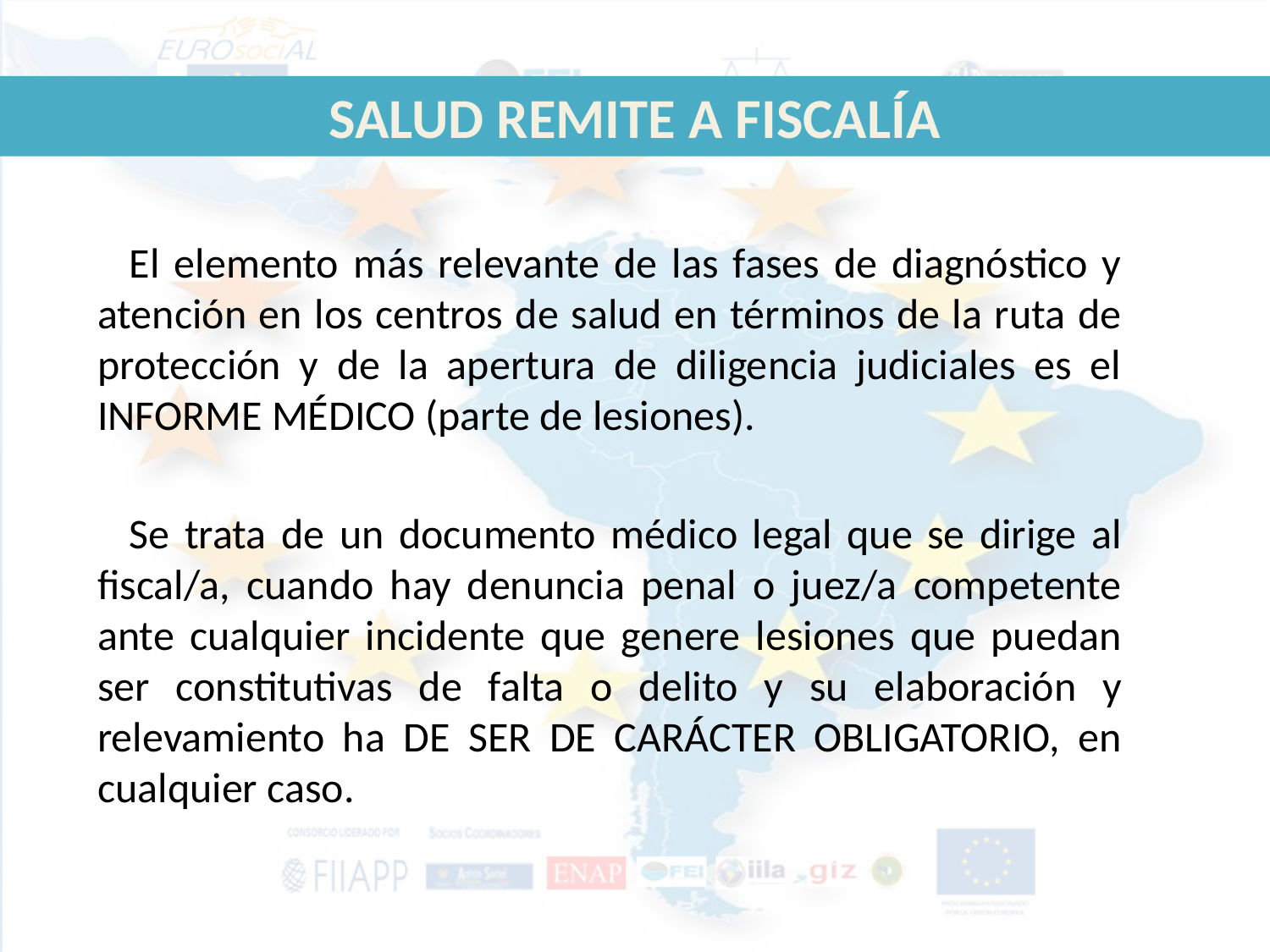

SALUD REMITE A FISCALÍA
El elemento más relevante de las fases de diagnóstico y atención en los centros de salud en términos de la ruta de protección y de la apertura de diligencia judiciales es el INFORME MÉDICO (parte de lesiones).

Se trata de un documento médico legal que se dirige al fiscal/a, cuando hay denuncia penal o juez/a competente ante cualquier incidente que genere lesiones que puedan ser constitutivas de falta o delito y su elaboración y relevamiento ha DE SER DE CARÁCTER OBLIGATORIO, en cualquier caso.